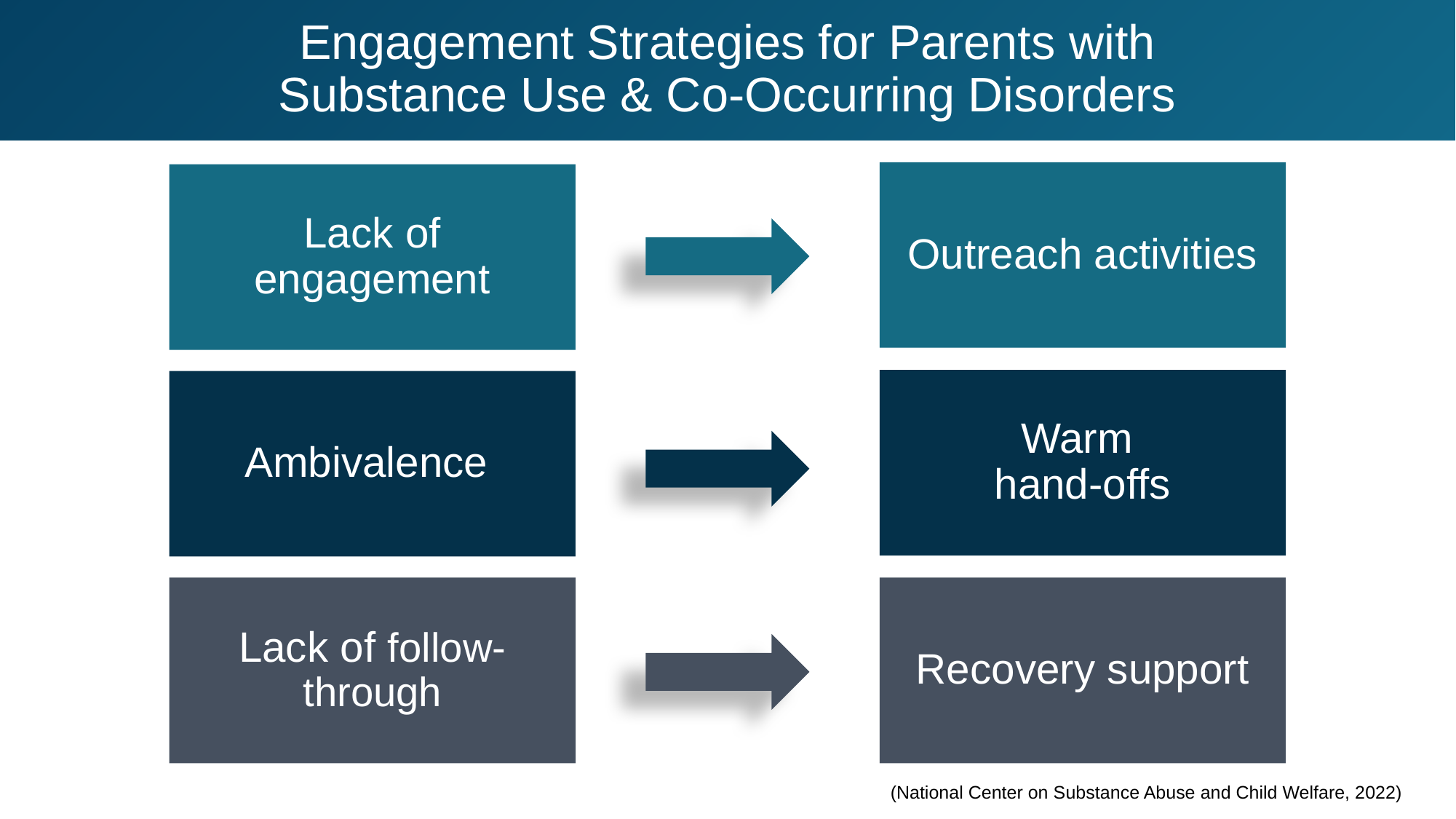

# Engagement Strategies for Parents with Substance Use & Co-Occurring Disorders
Outreach activities
Lack of engagement

Warm
hand-offs
Ambivalence

Recovery support
Lack of follow-through

(National Center on Substance Abuse and Child Welfare, 2022)